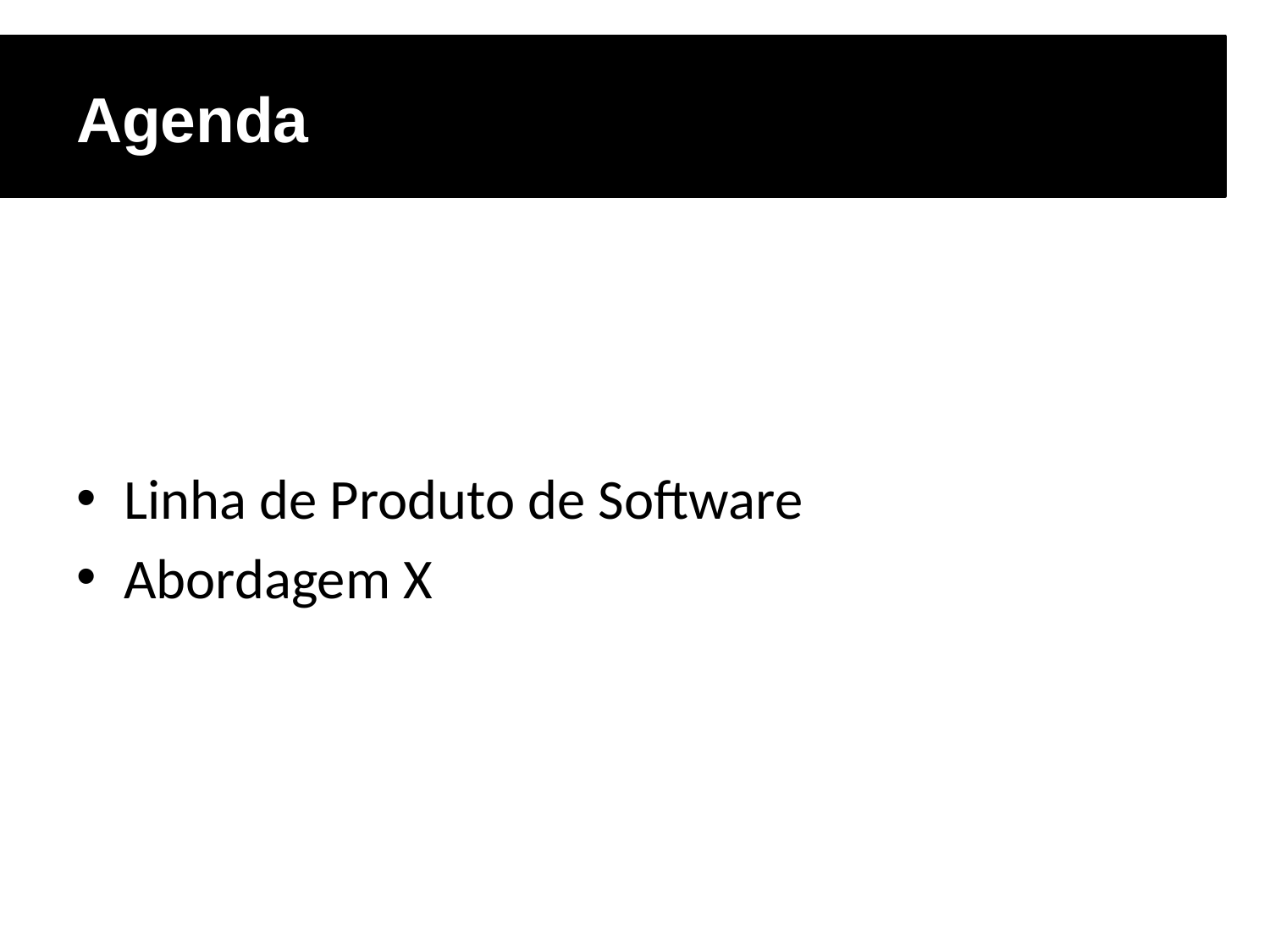

# Agenda
Linha de Produto de Software
Abordagem X